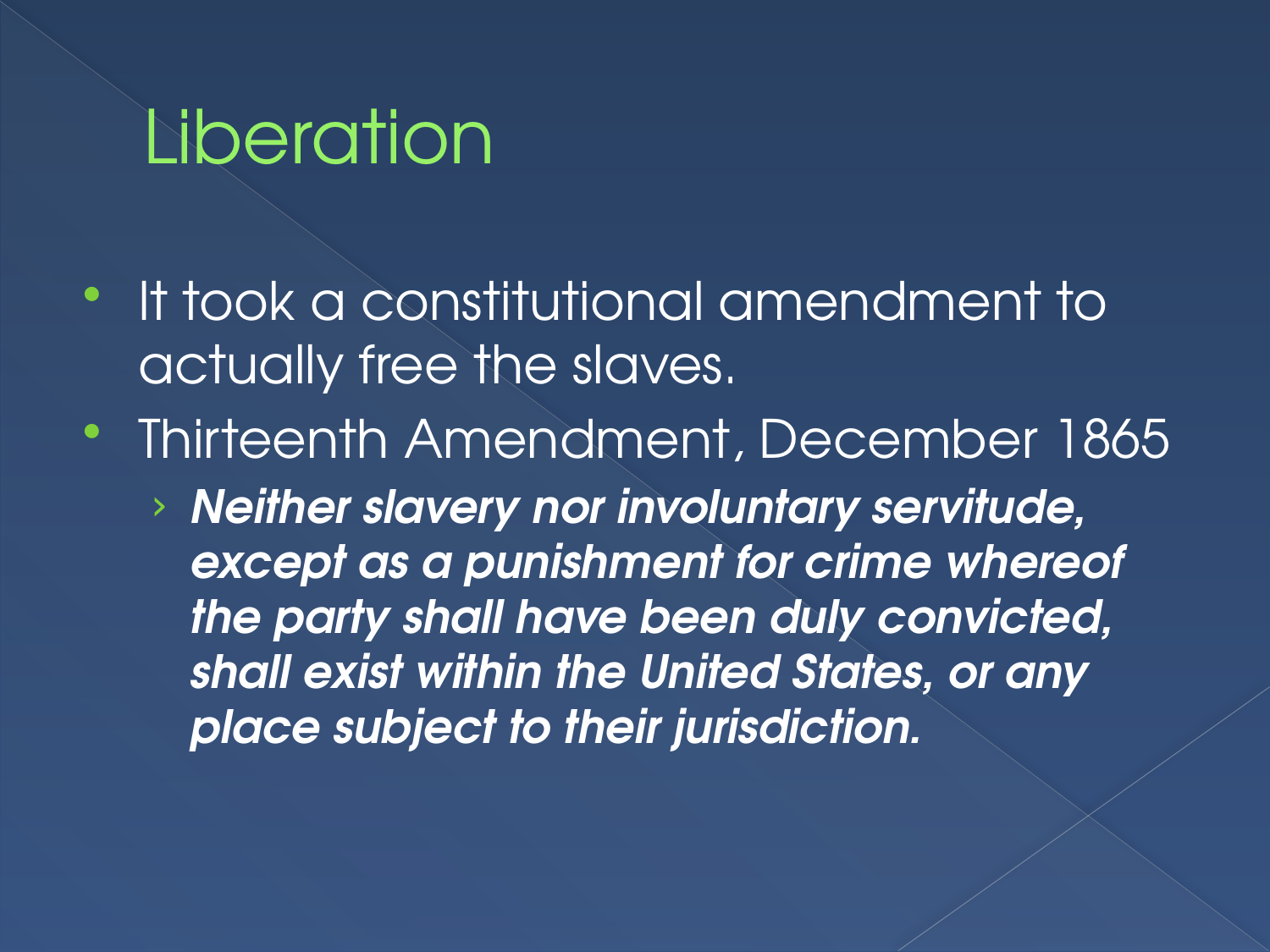

# Liberation
It took a constitutional amendment to actually free the slaves.
Thirteenth Amendment, December 1865
Neither slavery nor involuntary servitude, except as a punishment for crime whereof the party shall have been duly convicted, shall exist within the United States, or any place subject to their jurisdiction.